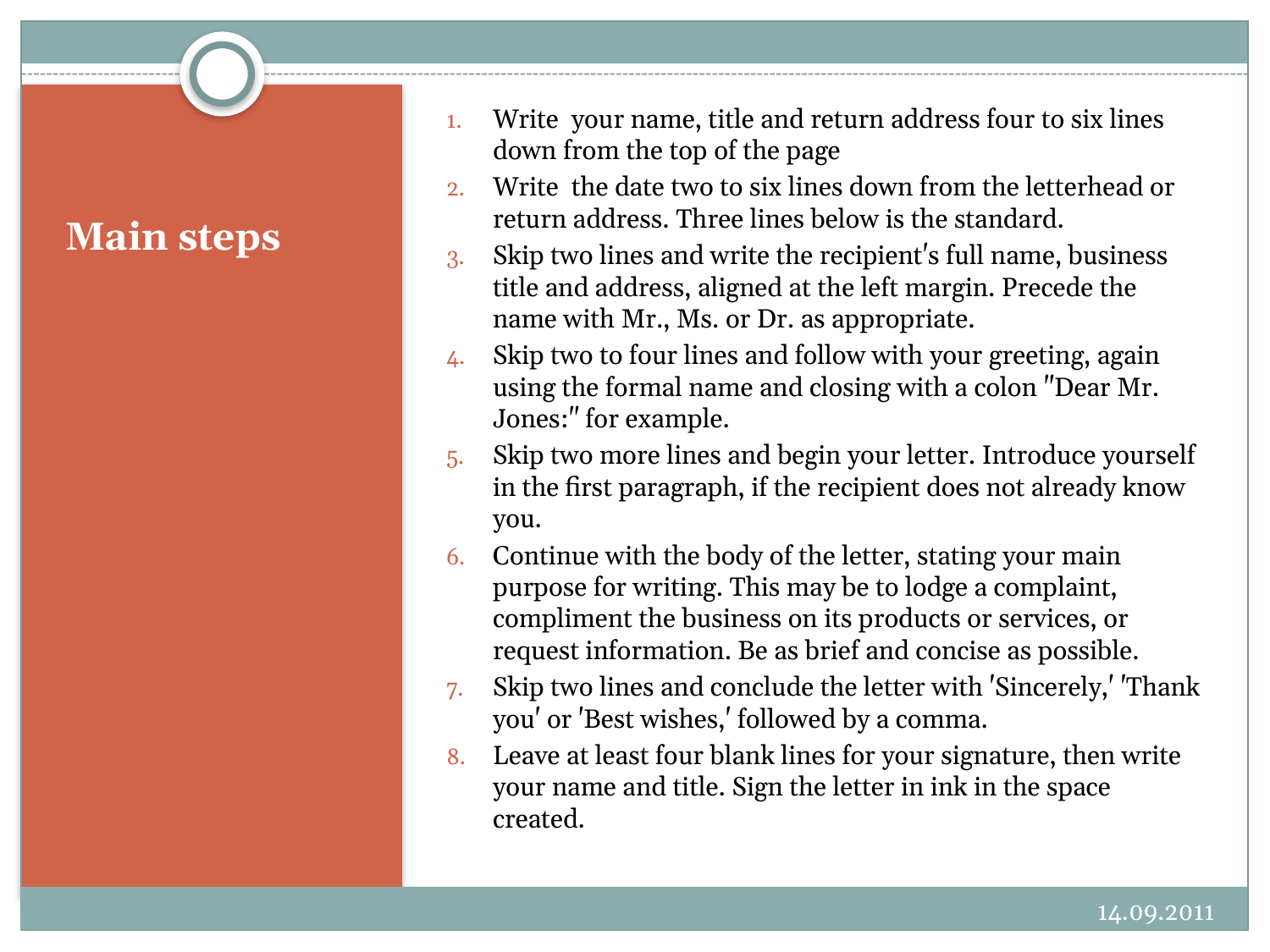

Write  your name, title and return address four to six lines down from the top of the page
Write  the date two to six lines down from the letterhead or return address. Three lines below is the standard.
Skip two lines and write the recipient's full name, business title and address, aligned at the left margin. Precede the name with Mr., Ms. or Dr. as appropriate.
Skip two to four lines and follow with your greeting, again using the formal name and closing with a colon "Dear Mr. Jones:" for example.
Skip two more lines and begin your letter. Introduce yourself in the first paragraph, if the recipient does not already know you.
Continue with the body of the letter, stating your main purpose for writing. This may be to lodge a complaint, compliment the business on its products or services, or request information. Be as brief and concise as possible.
Skip two lines and conclude the letter with 'Sincerely,' 'Thank you' or 'Best wishes,' followed by a comma.
Leave at least four blank lines for your signature, then write your name and title. Sign the letter in ink in the space created.

# Main steps
14.09.2011